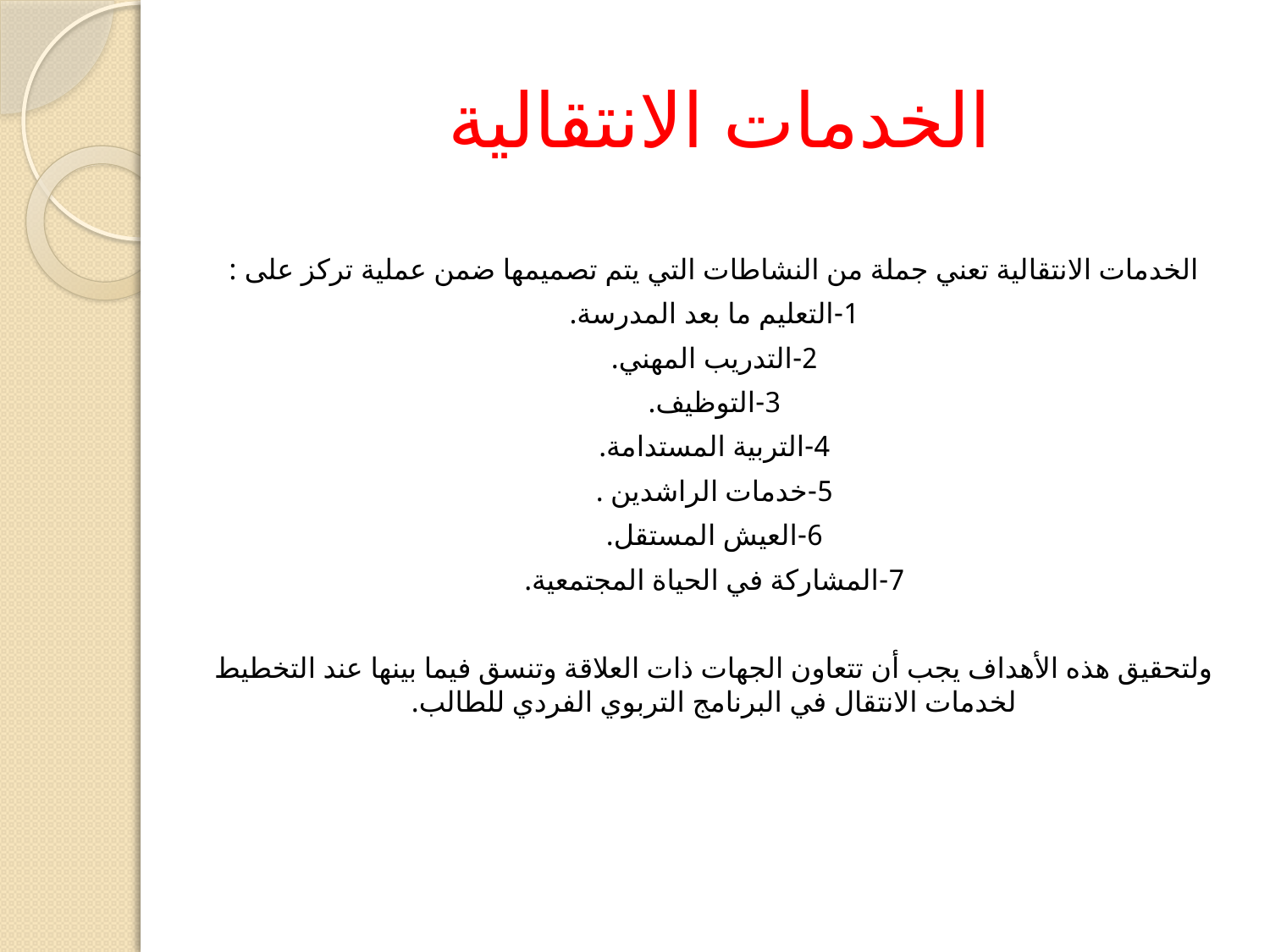

# الخدمات الانتقالية

الخدمات الانتقالية تعني جملة من النشاطات التي يتم تصميمها ضمن عملية تركز على :
1-التعليم ما بعد المدرسة.
2-التدريب المهني.
3-التوظيف.
4-التربية المستدامة.
5-خدمات الراشدين .
6-العيش المستقل.
7-المشاركة في الحياة المجتمعية.

ولتحقيق هذه الأهداف يجب أن تتعاون الجهات ذات العلاقة وتنسق فيما بينها عند التخطيط لخدمات الانتقال في البرنامج التربوي الفردي للطالب.